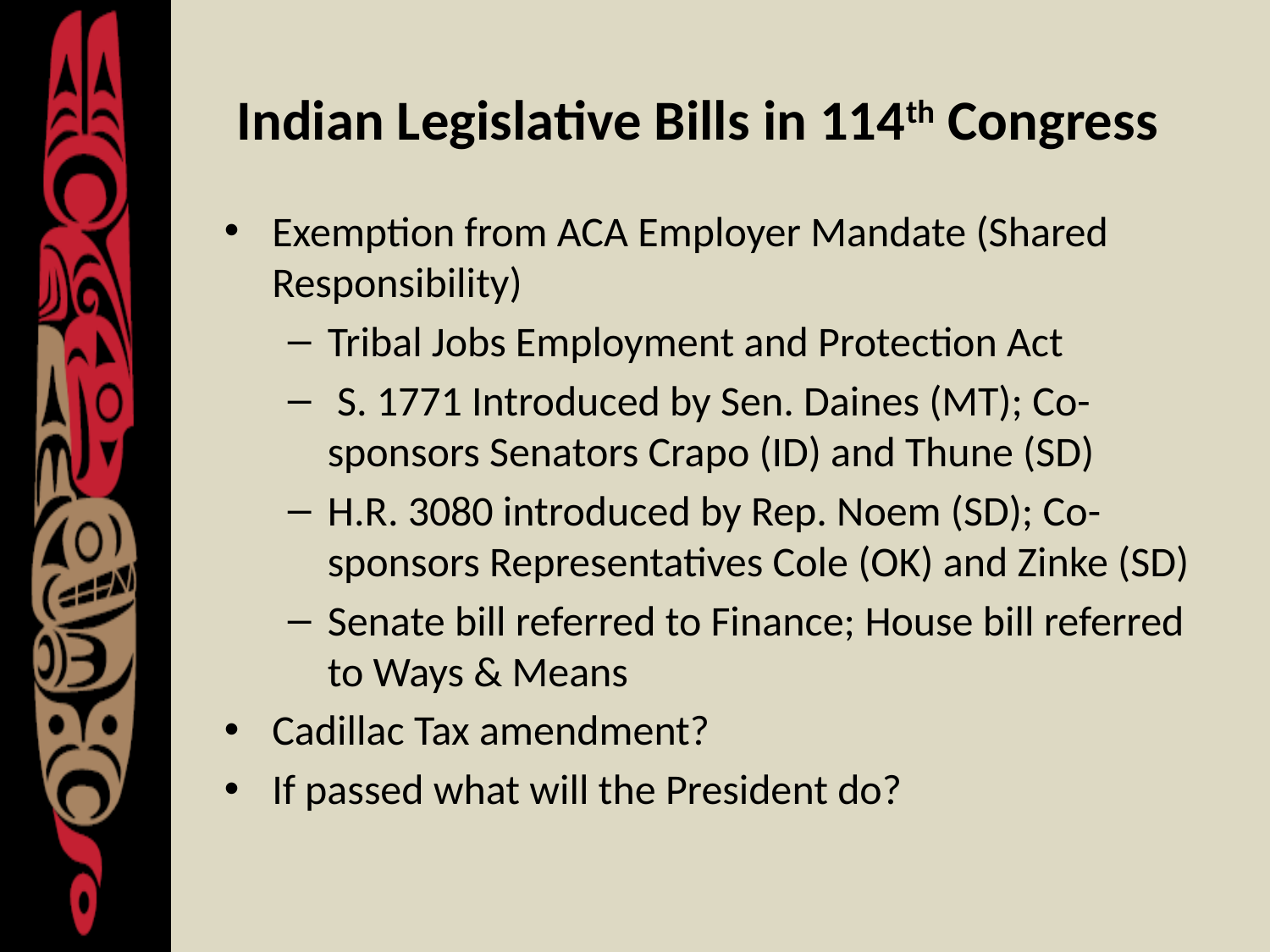

# Indian Legislative Bills in 114th Congress
Exemption from ACA Employer Mandate (Shared Responsibility)
Tribal Jobs Employment and Protection Act
 S. 1771 Introduced by Sen. Daines (MT); Co-sponsors Senators Crapo (ID) and Thune (SD)
H.R. 3080 introduced by Rep. Noem (SD); Co-sponsors Representatives Cole (OK) and Zinke (SD)
Senate bill referred to Finance; House bill referred to Ways & Means
Cadillac Tax amendment?
If passed what will the President do?